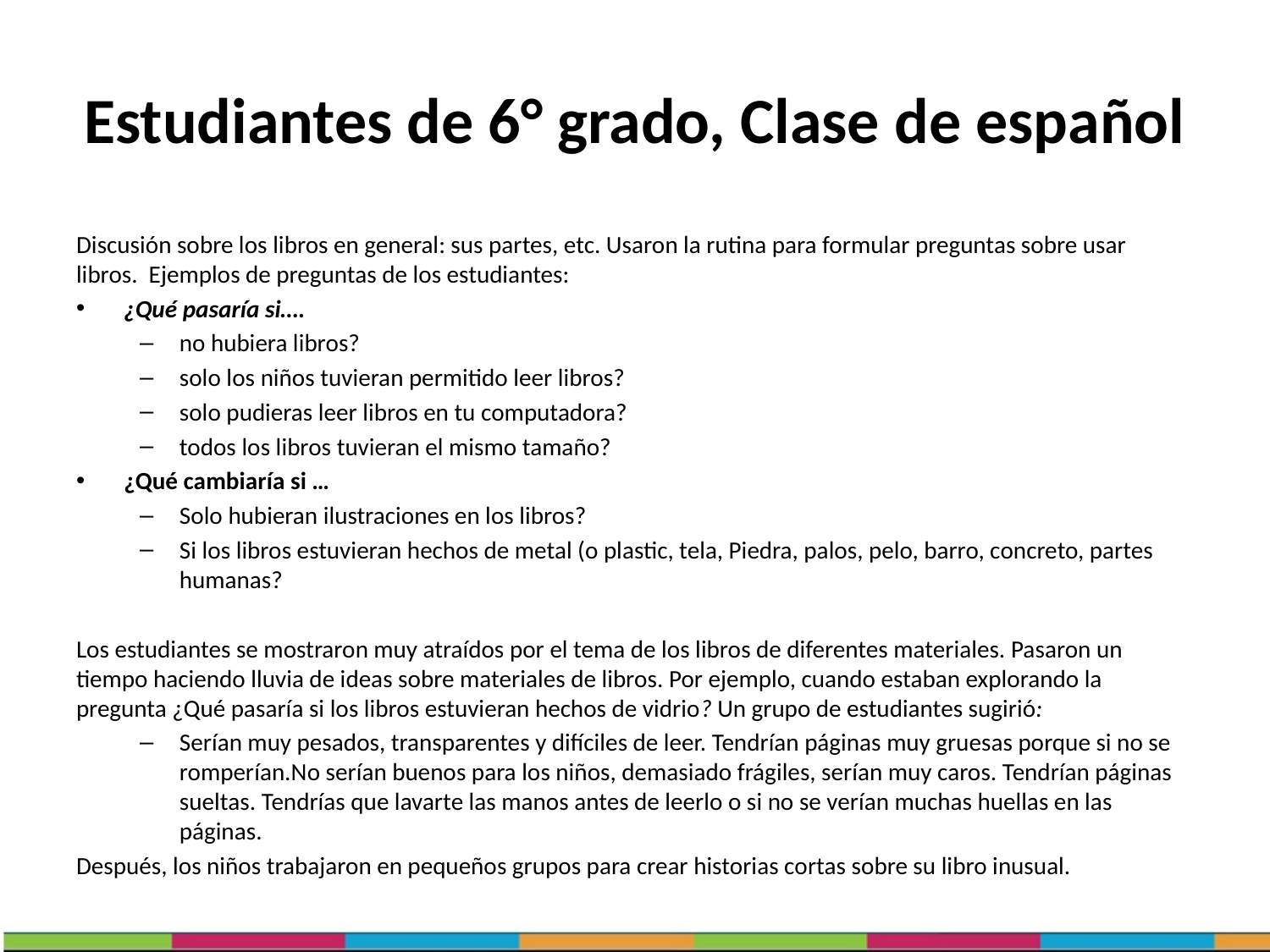

# Estudiantes de 6° grado, Clase de español
Discusión sobre los libros en general: sus partes, etc. Usaron la rutina para formular preguntas sobre usar libros.  Ejemplos de preguntas de los estudiantes:
¿Qué pasaría si….
no hubiera libros?
solo los niños tuvieran permitido leer libros?
solo pudieras leer libros en tu computadora?
todos los libros tuvieran el mismo tamaño?
¿Qué cambiaría si …
Solo hubieran ilustraciones en los libros?
Si los libros estuvieran hechos de metal (o plastic, tela, Piedra, palos, pelo, barro, concreto, partes humanas?

Los estudiantes se mostraron muy atraídos por el tema de los libros de diferentes materiales. Pasaron un tiempo haciendo lluvia de ideas sobre materiales de libros. Por ejemplo, cuando estaban explorando la pregunta ¿Qué pasaría si los libros estuvieran hechos de vidrio? Un grupo de estudiantes sugirió:
Serían muy pesados, transparentes y difíciles de leer. Tendrían páginas muy gruesas porque si no se romperían.No serían buenos para los niños, demasiado frágiles, serían muy caros. Tendrían páginas sueltas. Tendrías que lavarte las manos antes de leerlo o si no se verían muchas huellas en las páginas.
Después, los niños trabajaron en pequeños grupos para crear historias cortas sobre su libro inusual.